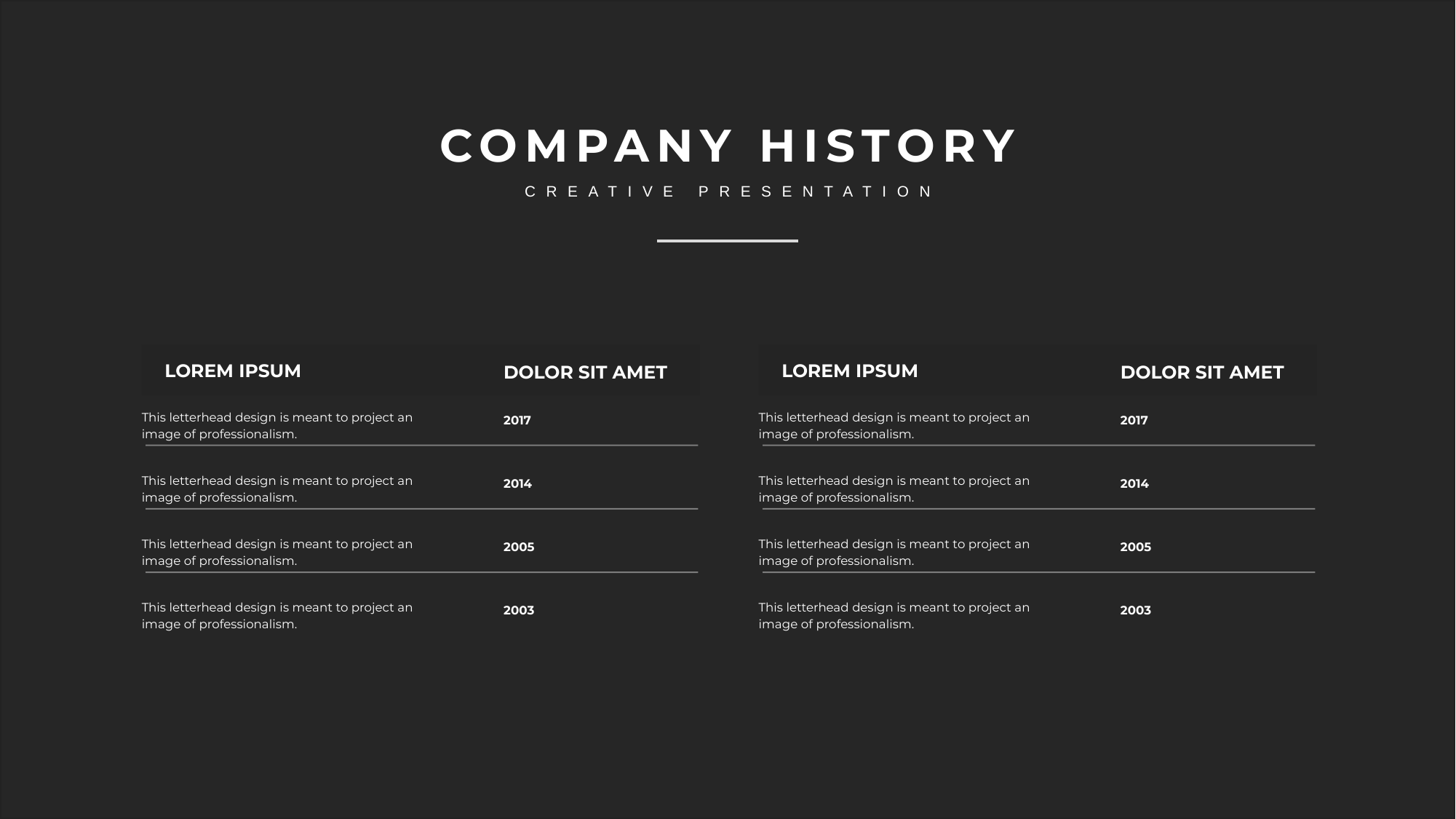

COMPANY HISTORY
CREATIVE PRESENTATION

LOREM IPSUM
DOLOR SIT AMET
LOREM IPSUM
DOLOR SIT AMET
This letterhead design is meant to project an image of professionalism.
This letterhead design is meant to project an image of professionalism.
2017
2017
This letterhead design is meant to project an image of professionalism.
This letterhead design is meant to project an image of professionalism.
2014
2014
This letterhead design is meant to project an image of professionalism.
This letterhead design is meant to project an image of professionalism.
2005
2005
This letterhead design is meant to project an image of professionalism.
This letterhead design is meant to project an image of professionalism.
2003
2003